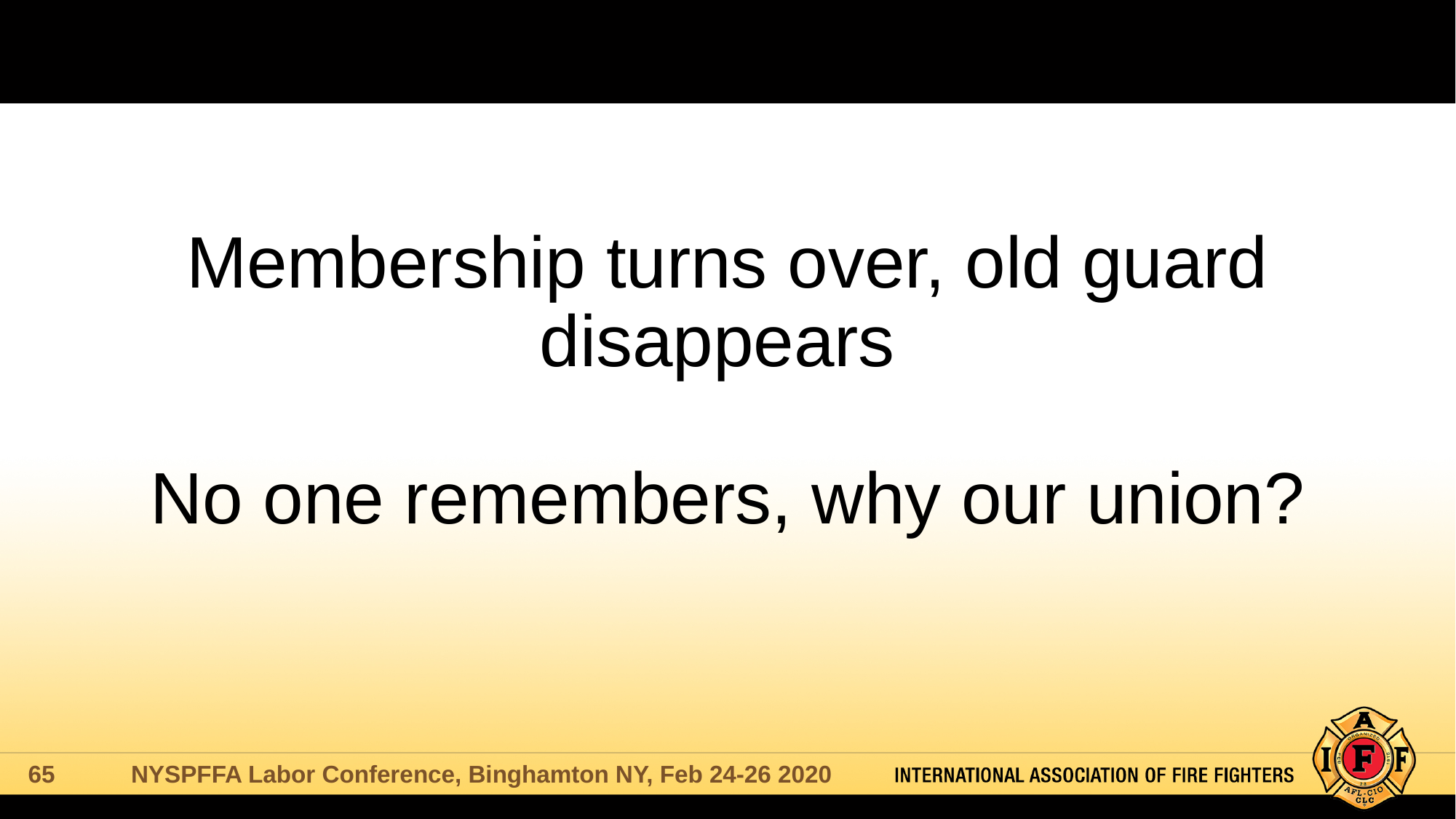

# Membership turns over, old guard disappears No one remembers, why our union?
NYSPFFA Labor Conference, Binghamton NY, Feb 24-26 2020